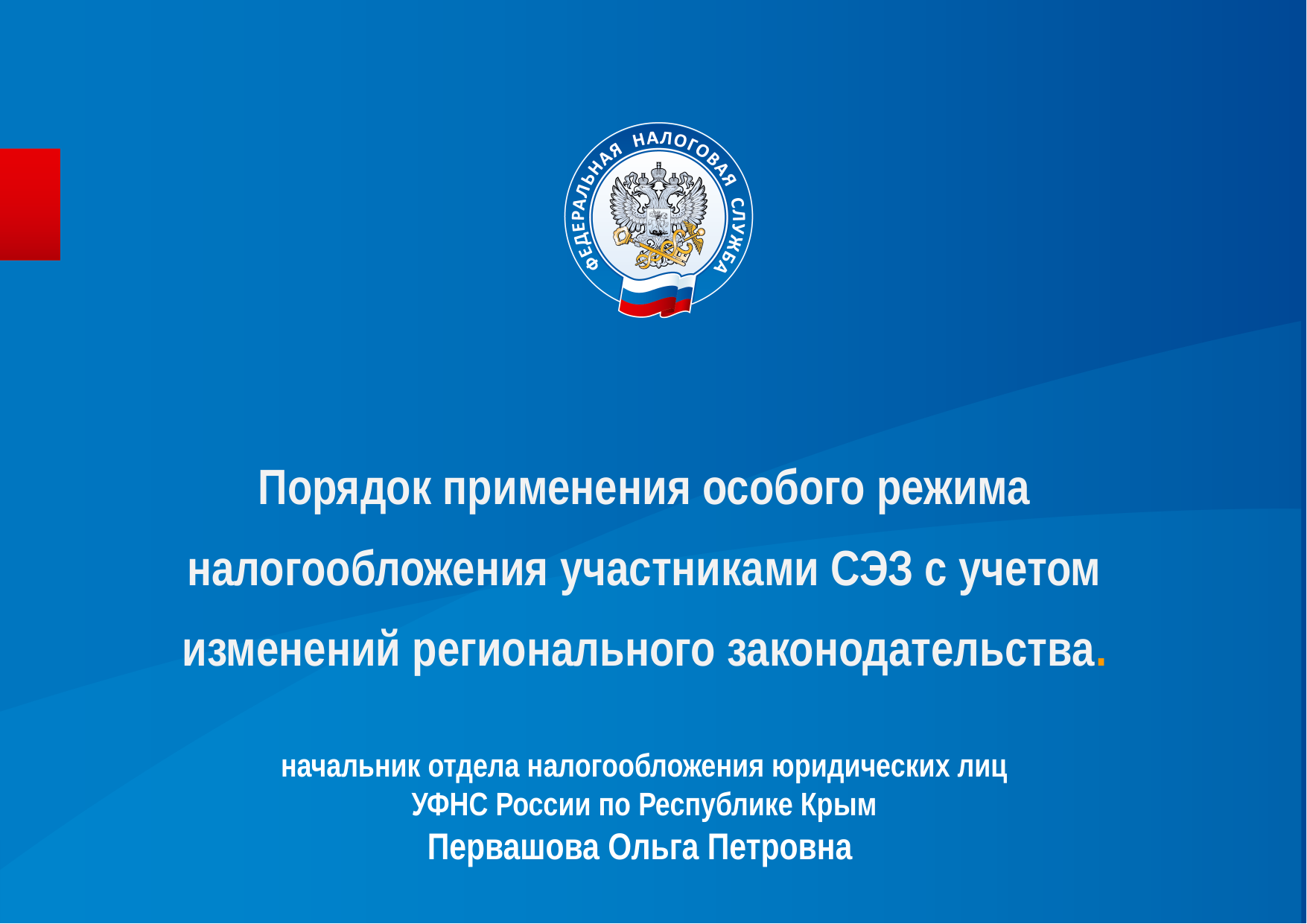

Порядок применения особого режима налогообложения участниками СЭЗ с учетом изменений регионального законодательства.
начальник отдела налогообложения юридических лиц
УФНС России по Республике Крым
Первашова Ольга Петровна